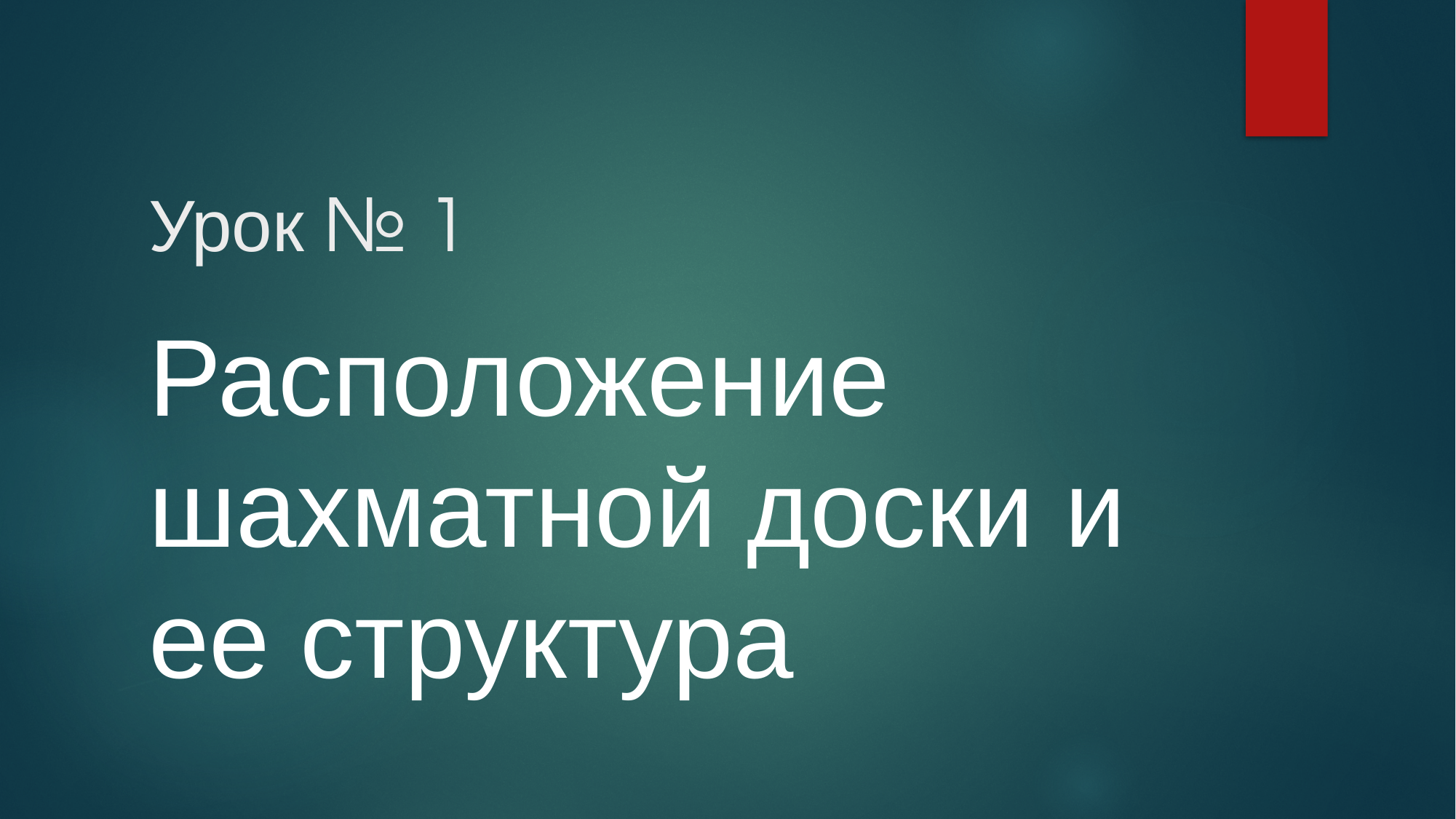

# Урок № 1
Расположение шахматной доски и ее структура